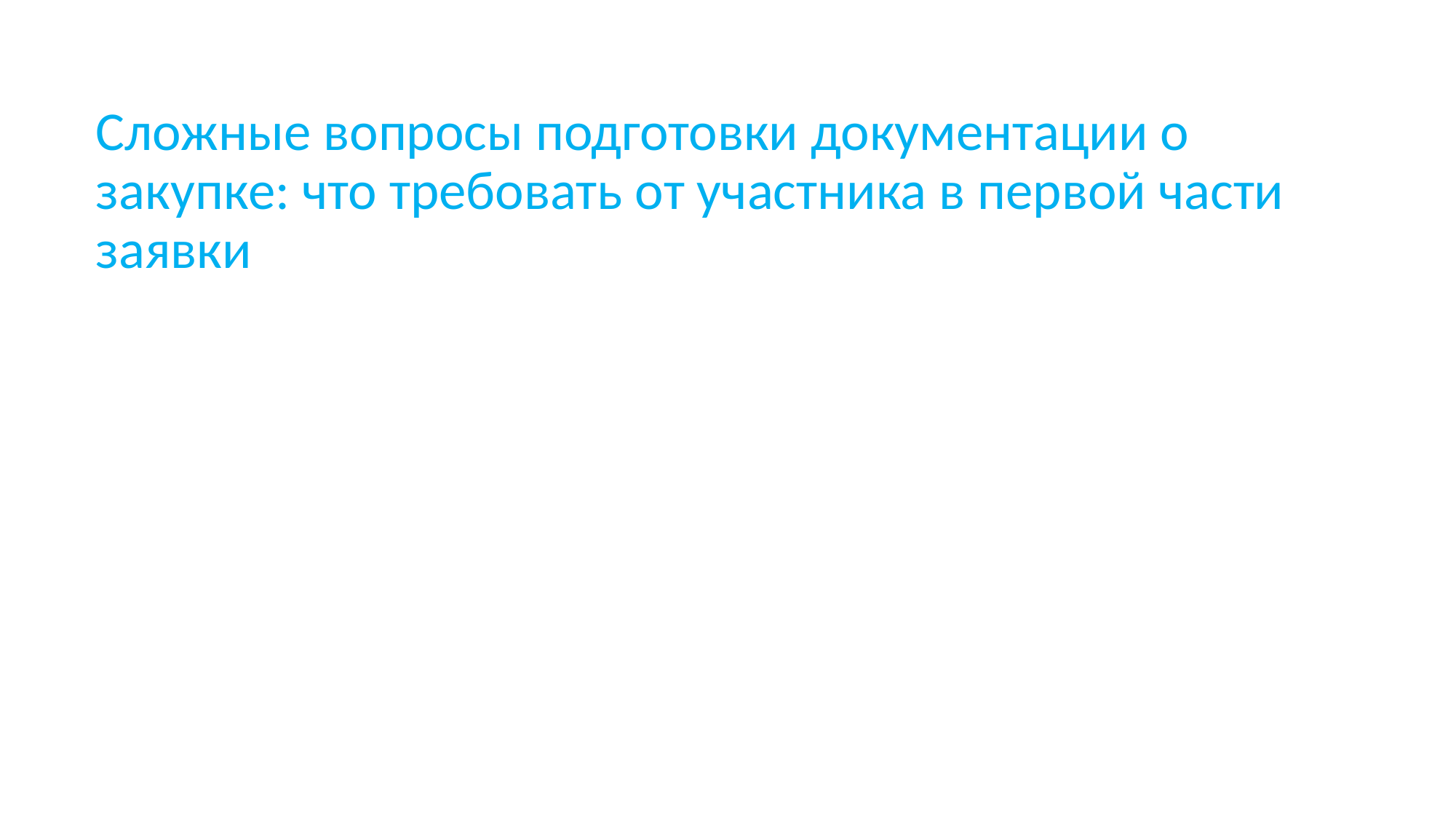

# Сложные вопросы подготовки документации о закупке: что требовать от участника в первой части заявки